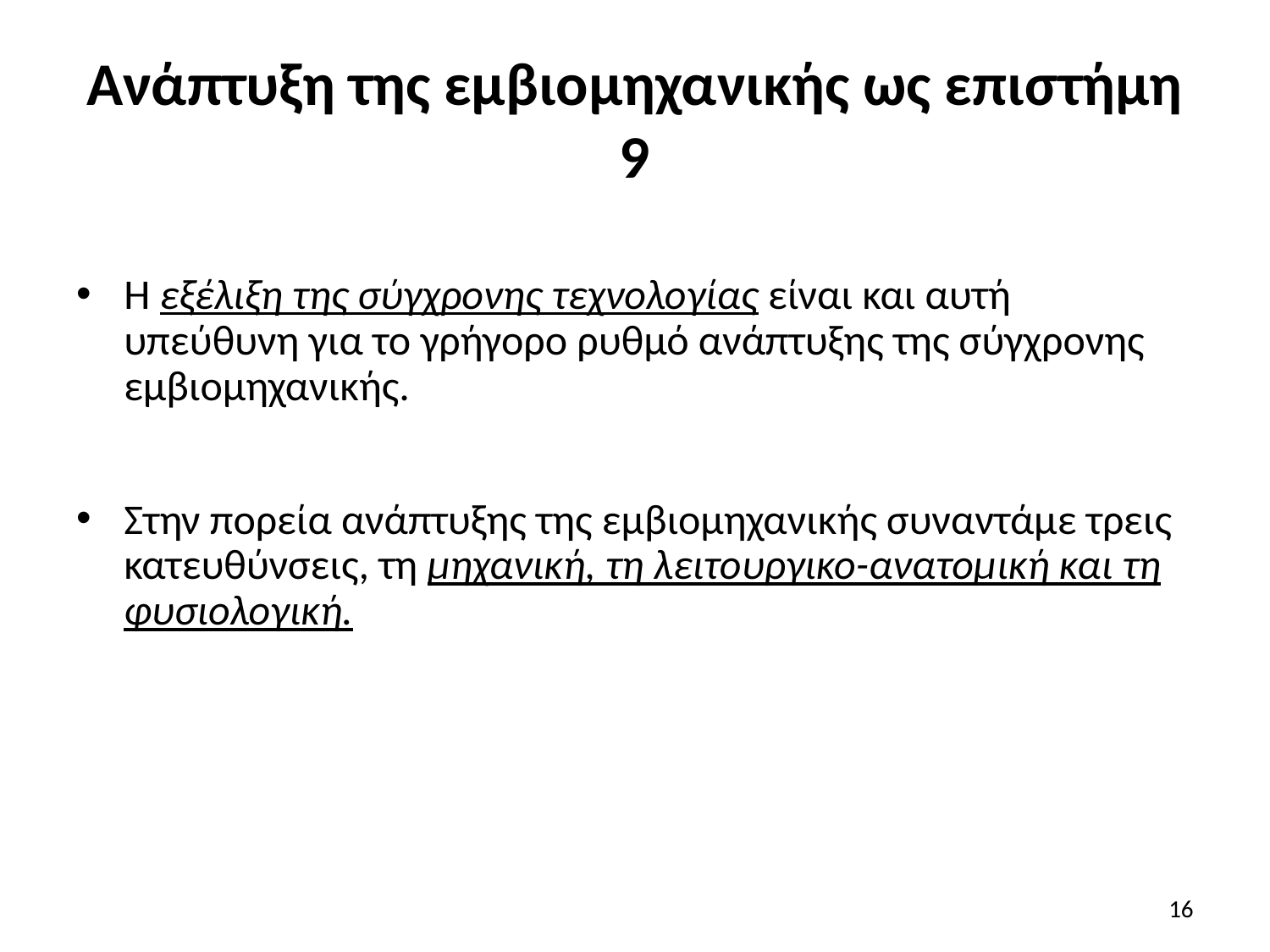

# Ανάπτυξη της εμβιομηχανικής ως επιστήμη 9
Η εξέλιξη της σύγχρονης τεχνολογίας είναι και αυτή υπεύθυνη για το γρήγορο ρυθμό ανάπτυξης της σύγχρονης εμβιομηχανικής.

Στην πορεία ανάπτυξης της εμβιομηχανικής συναντάμε τρεις κατευθύνσεις, τη μηχανική, τη λειτουργικο-ανατομική και τη φυσιολογική.
16